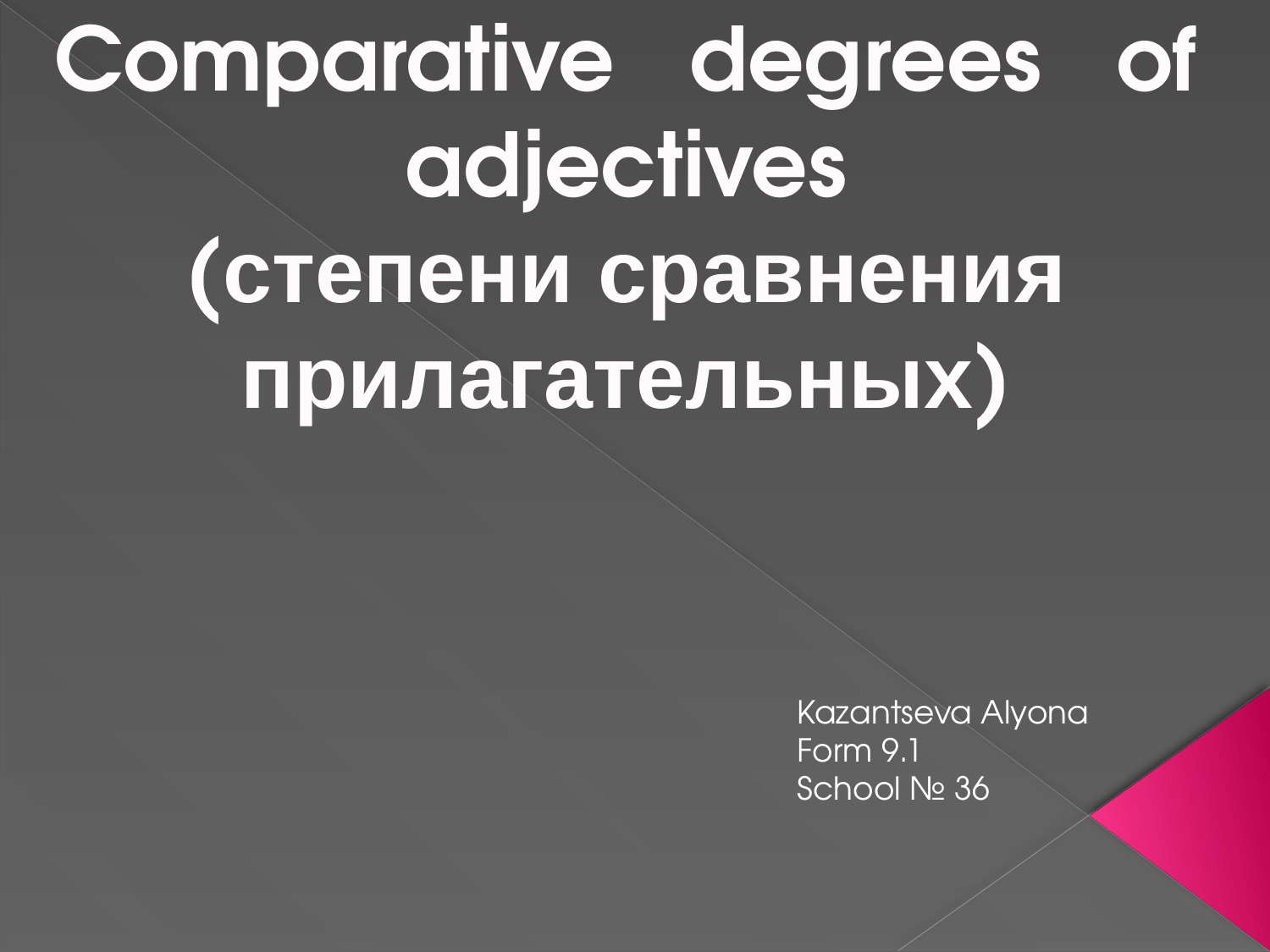

# Comparative   degrees   of   adjectives (степени сравнения прилагательных)
Kazantseva Alyona
Form 9.1
School № 36